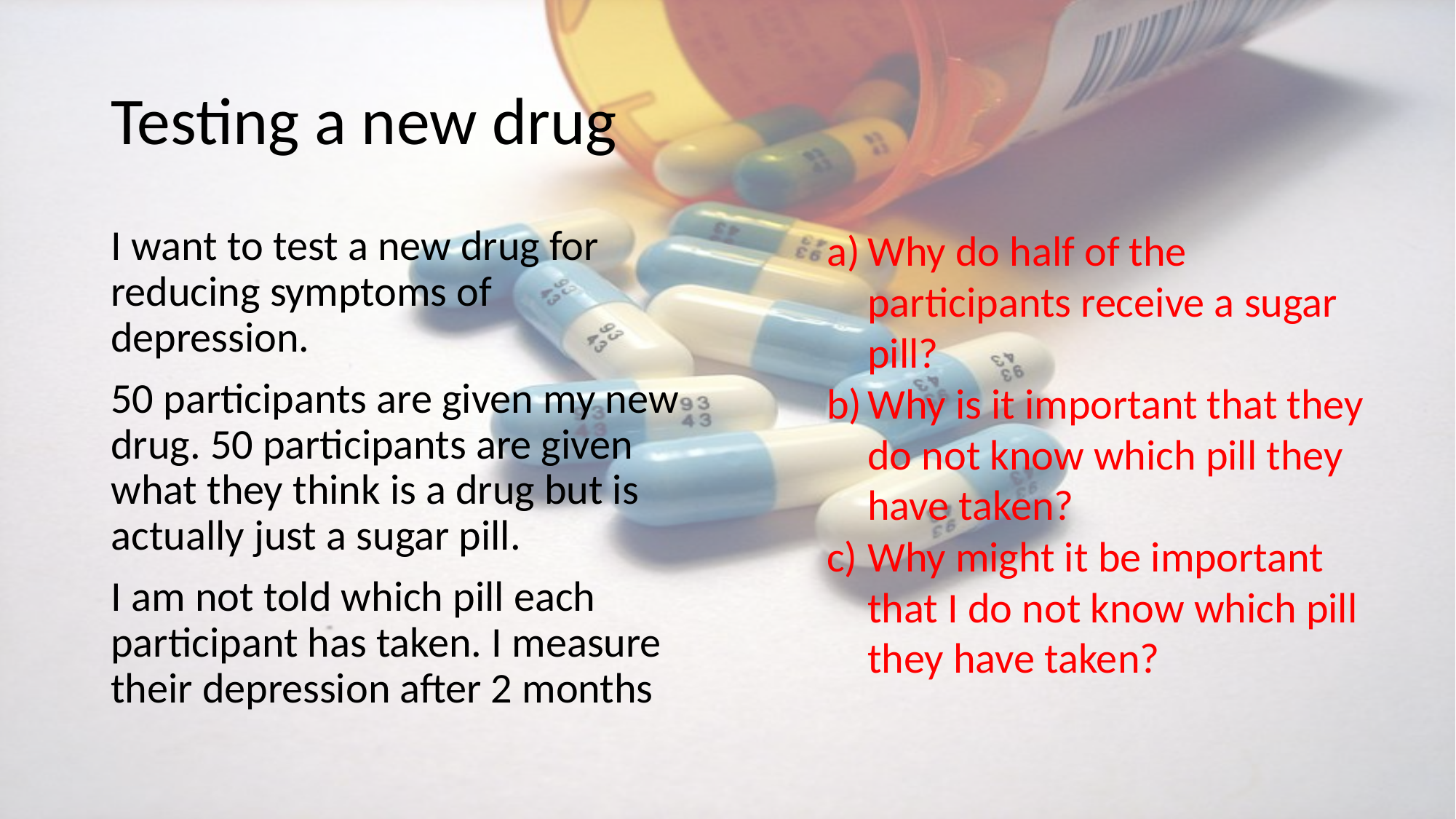

# Testing a new drug

I want to test a new drug for reducing symptoms of depression.
50 participants are given my new drug. 50 participants are given what they think is a drug but is actually just a sugar pill.
I am not told which pill each participant has taken. I measure their depression after 2 months
Why do half of the participants receive a sugar pill?
Why is it important that they do not know which pill they have taken?
Why might it be important that I do not know which pill they have taken?